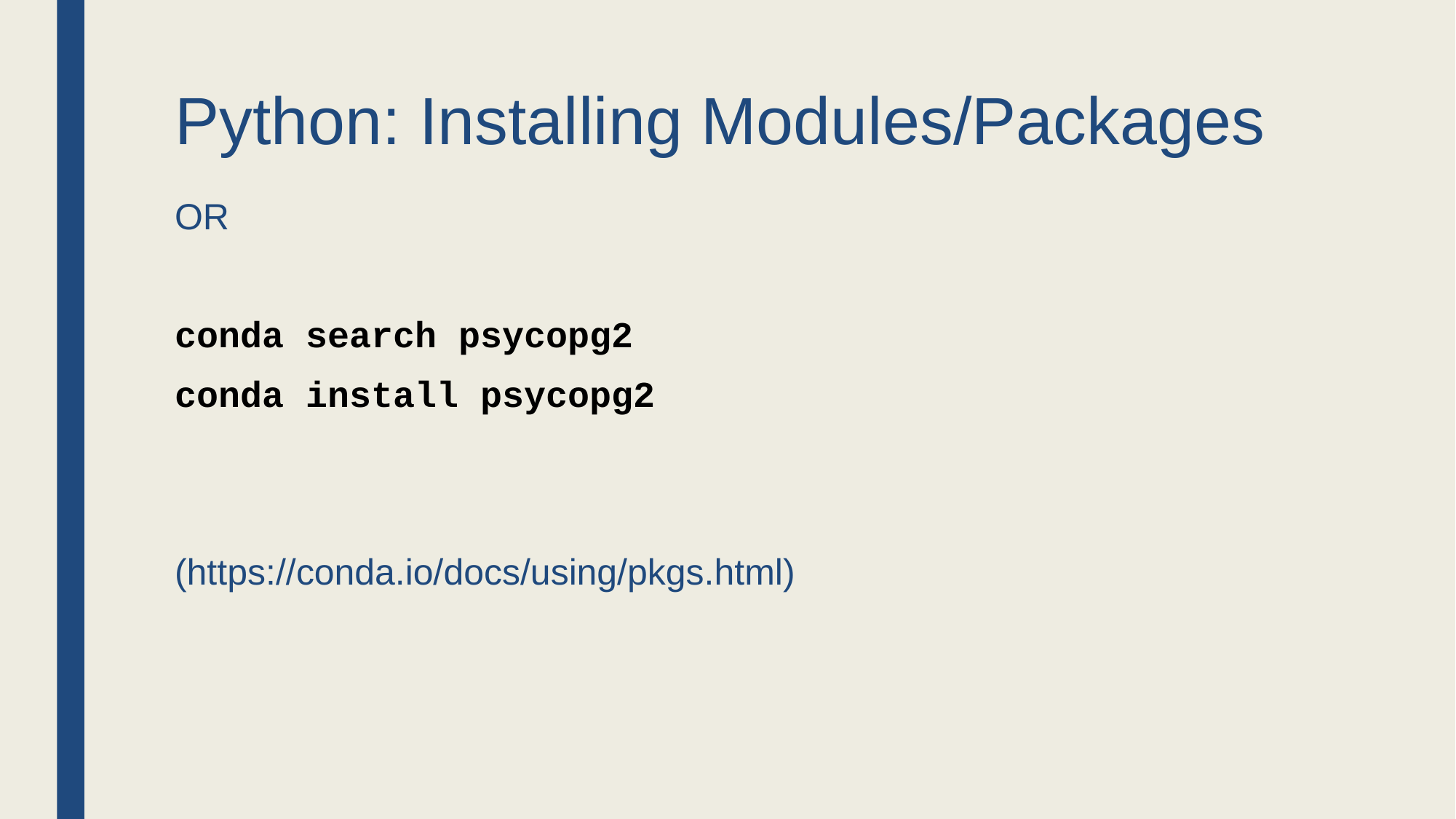

# Python: Installing Modules/Packages
OR

conda search psycopg2
conda install psycopg2

(https://conda.io/docs/using/pkgs.html)